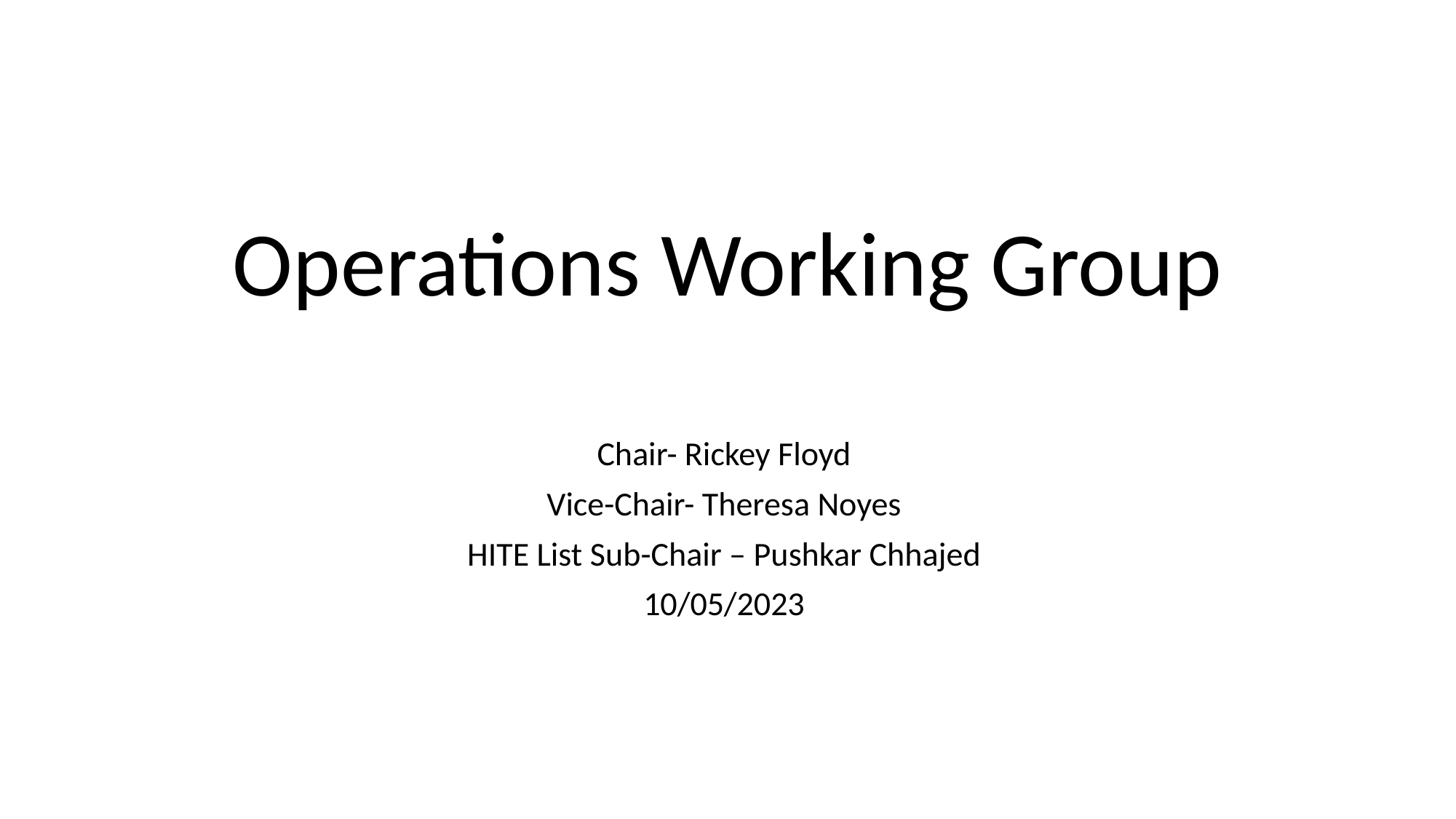

# Operations Working Group
Chair- Rickey Floyd
Vice-Chair- Theresa Noyes
HITE List Sub-Chair – Pushkar Chhajed
10/05/2023